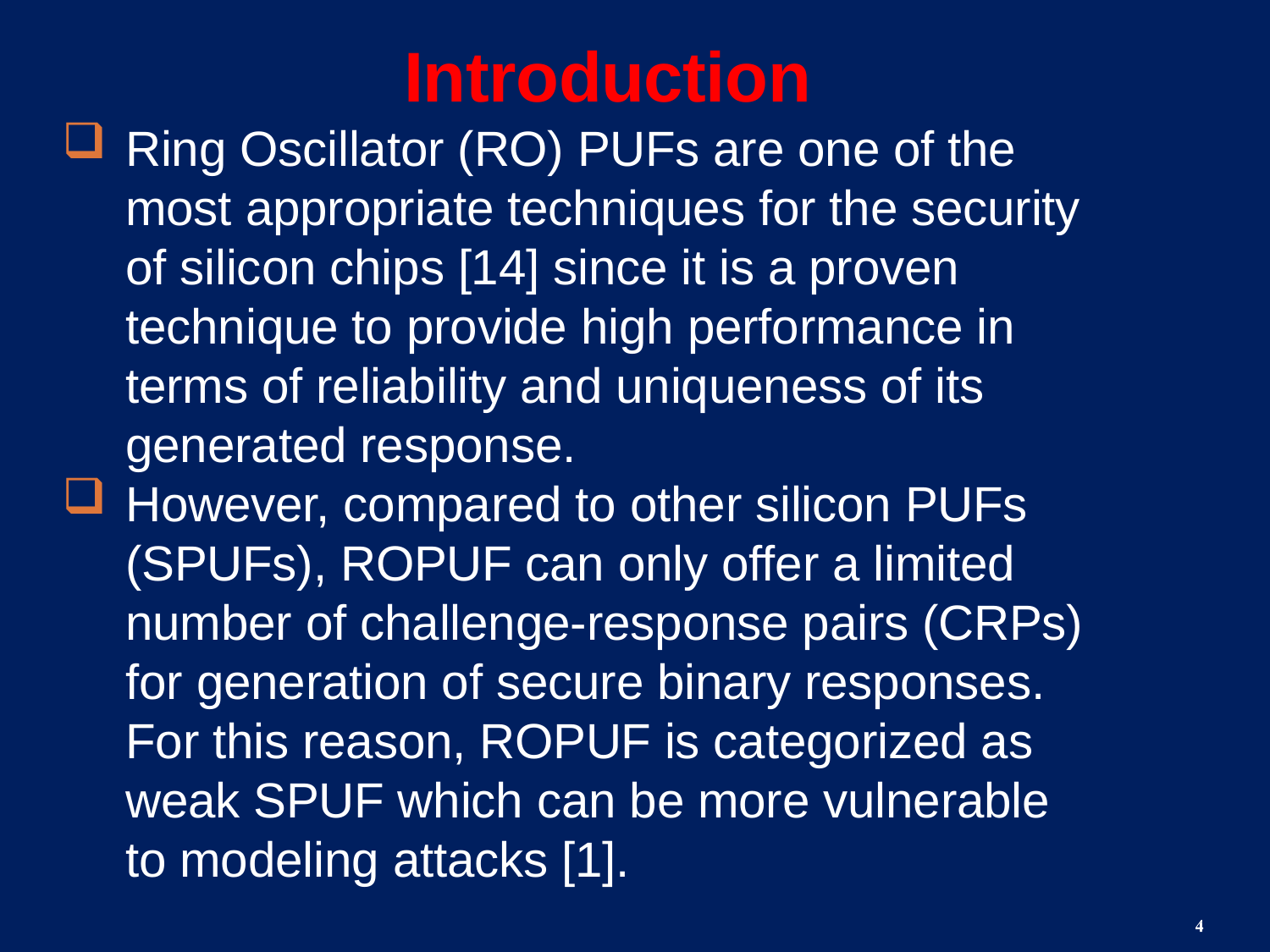

Introduction
Ring Oscillator (RO) PUFs are one of the most appropriate techniques for the security of silicon chips [14] since it is a proven technique to provide high performance in terms of reliability and uniqueness of its generated response.
However, compared to other silicon PUFs (SPUFs), ROPUF can only offer a limited number of challenge-response pairs (CRPs) for generation of secure binary responses. For this reason, ROPUF is categorized as weak SPUF which can be more vulnerable to modeling attacks [1].